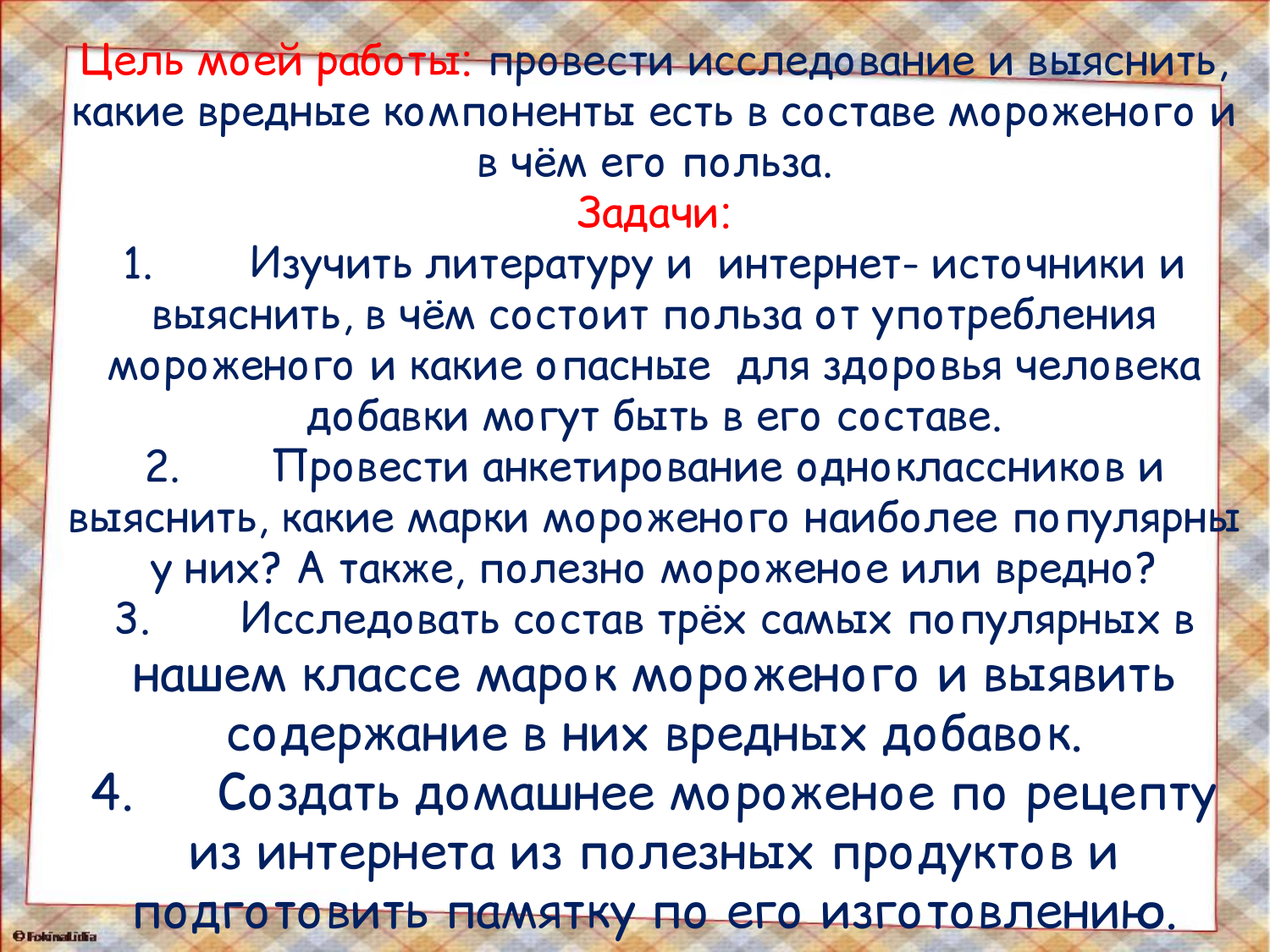

# Цель моей работы: провести исследование и выяснить, какие вредные компоненты есть в составе мороженого и в чём его польза. Задачи: 1.	Изучить литературу и  интернет- источники и выяснить, в чём состоит польза от употребления мороженого и какие опасные  для здоровья человека добавки могут быть в его составе. 2.	Провести анкетирование одноклассников и выяснить, какие марки мороженого наиболее популярны у них? А также, полезно мороженое или вредно? 3.	Исследовать состав трёх самых популярных в нашем классе марок мороженого и выявить содержание в них вредных добавок. 4.	Создать домашнее мороженое по рецепту из интернета из полезных продуктов и подготовить памятку по его изготовлению.